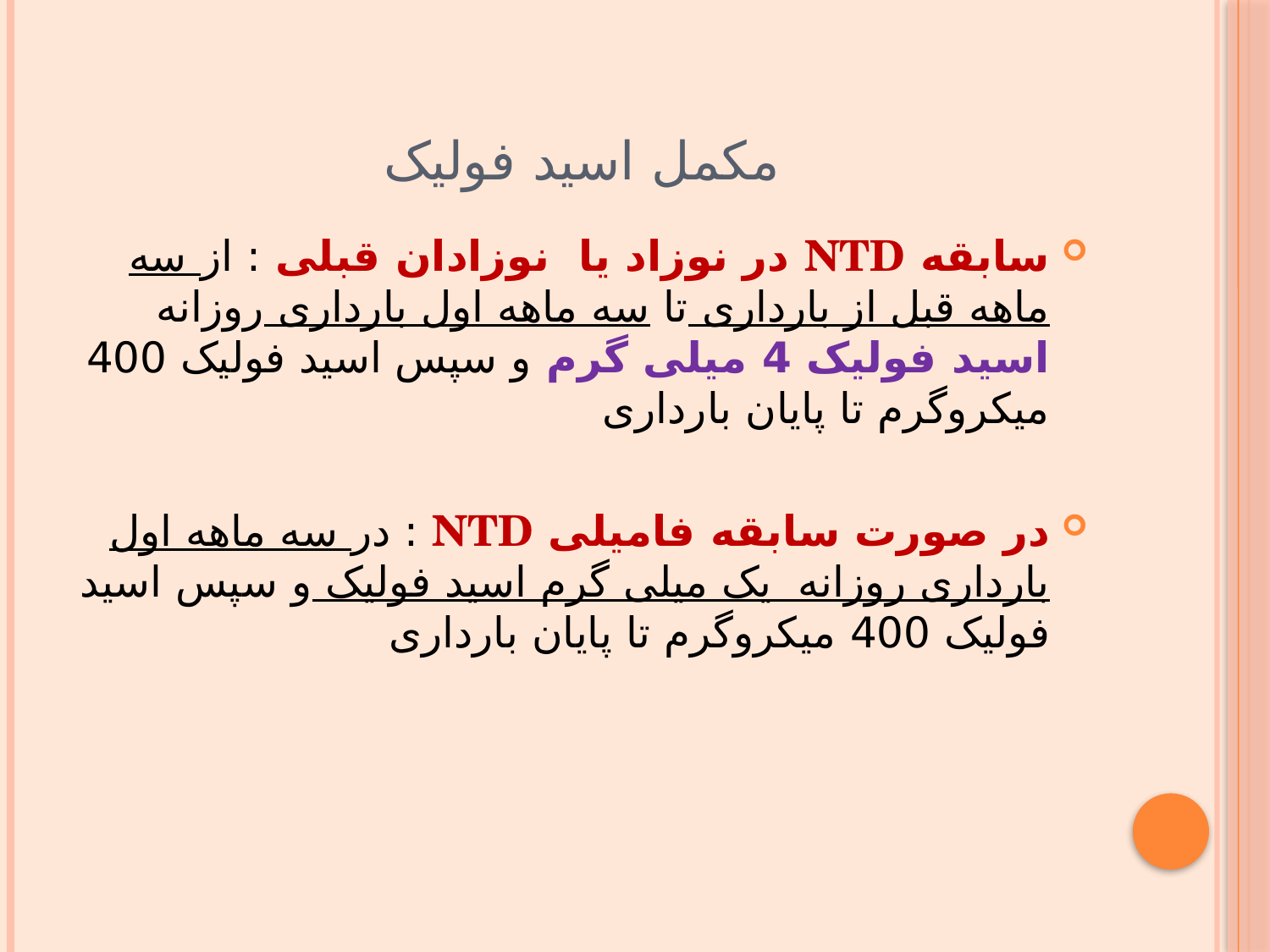

# مکمل اسید فولیک
سابقه NTD در نوزاد یا  نوزادان قبلی : از سه ماهه قبل از بارداری تا سه ماهه اول بارداری روزانه اسید فولیک 4 میلی گرم و سپس اسید فولیک 400 میکروگرم تا پایان بارداری

در صورت سابقه فامیلی NTD : در سه ماهه اول بارداری روزانه  یک میلی گرم اسید فولیک و سپس اسید فولیک 400 میکروگرم تا پایان بارداری